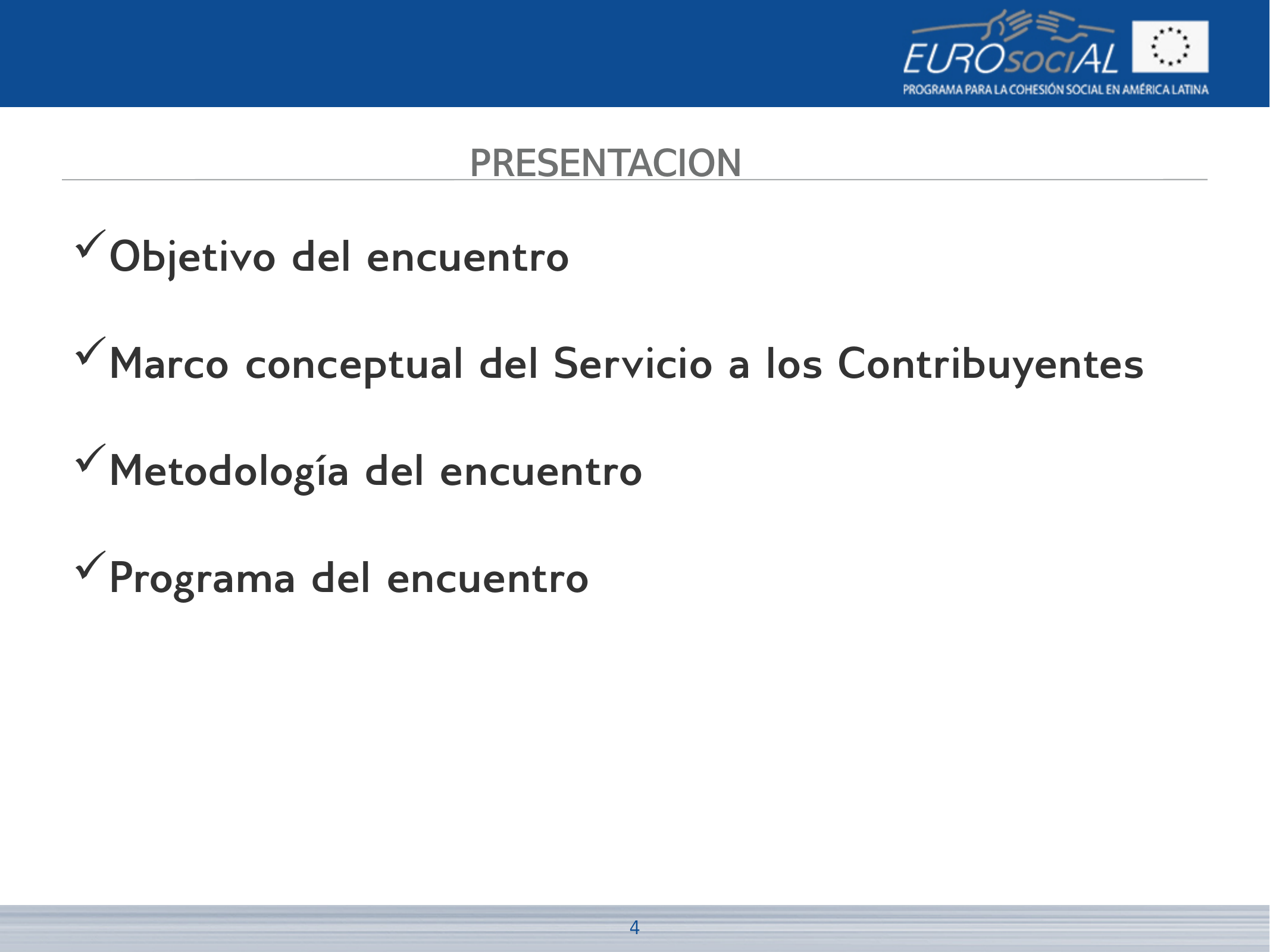

# PRESENTACION
Objetivo del encuentro

Marco conceptual del Servicio a los Contribuyentes

Metodología del encuentro

Programa del encuentro

4